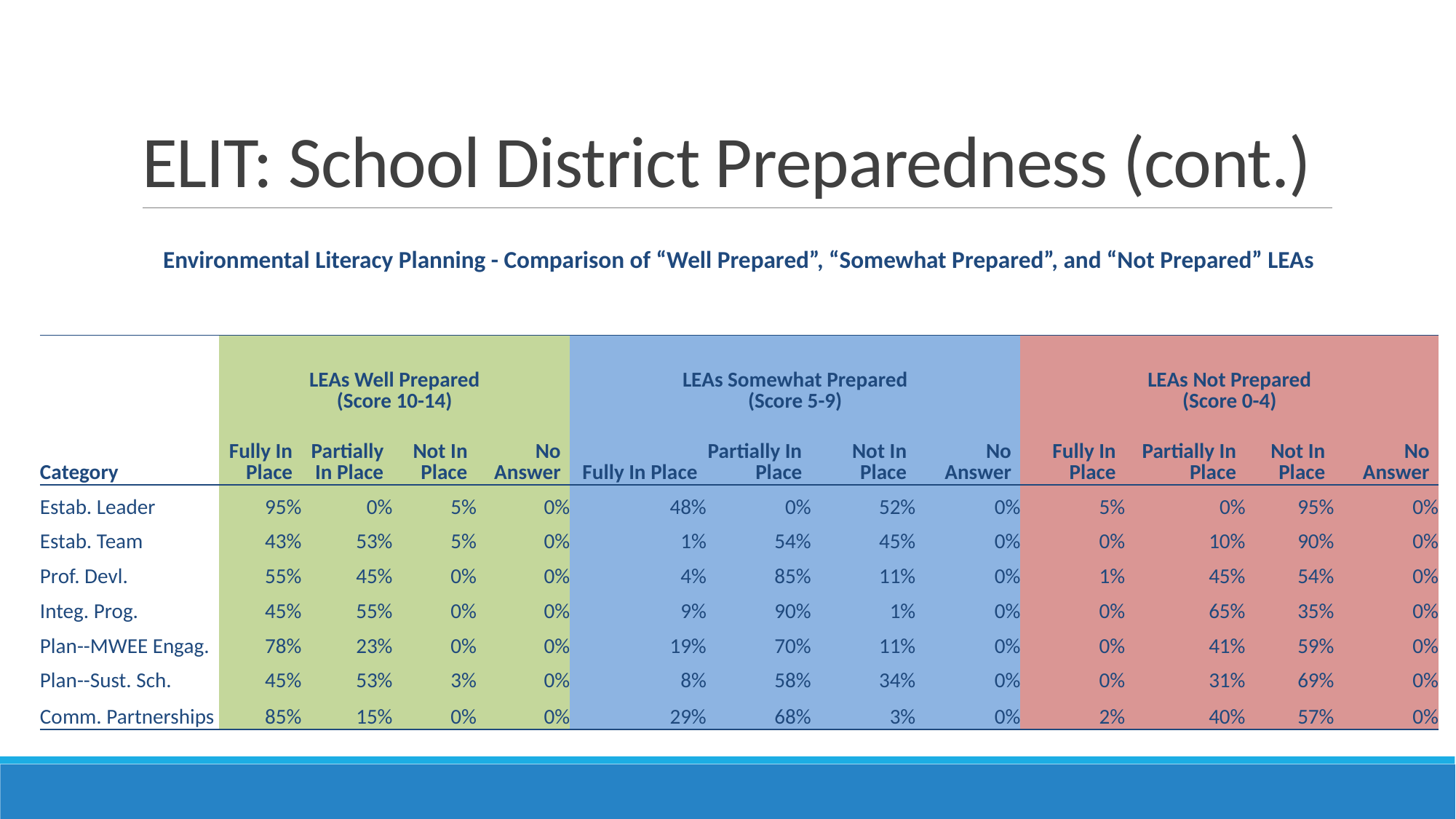

# ELIT: School District Preparedness (cont.)
| Environmental Literacy Planning - Comparison of “Well Prepared”, “Somewhat Prepared”, and “Not Prepared” LEAs |  |  |  |  |  |  |  |  |  |  |  |  |  |  |  |
| --- | --- | --- | --- | --- | --- | --- | --- | --- | --- | --- | --- | --- | --- | --- | --- |
|  |  |  |  |  |  |  |  |  |  |  |  |  |  |  |  |
| Category | LEAs Well Prepared (Score 10-14) |  |  |  |  |  | LEAs Somewhat Prepared (Score 5-9) |  |  |  | LEAs Not Prepared (Score 0-4) |  |  |  |  |
|  | Fully In Place |  | Partially In Place | Not In Place | No Answer |  | Fully In Place | Partially In Place | Not In Place | No Answer | Fully In Place | Partially In Place |  | Not In Place | No Answer |
| Estab. Leader | 95% |  | 0% | 5% | 0% |  | 48% | 0% | 52% | 0% | 5% | 0% |  | 95% | 0% |
| Estab. Team | 43% |  | 53% | 5% | 0% |  | 1% | 54% | 45% | 0% | 0% | 10% |  | 90% | 0% |
| Prof. Devl. | 55% |  | 45% | 0% | 0% |  | 4% | 85% | 11% | 0% | 1% | 45% |  | 54% | 0% |
| Integ. Prog. | 45% |  | 55% | 0% | 0% |  | 9% | 90% | 1% | 0% | 0% | 65% |  | 35% | 0% |
| Plan--MWEE Engag. | 78% |  | 23% | 0% | 0% |  | 19% | 70% | 11% | 0% | 0% | 41% |  | 59% | 0% |
| Plan--Sust. Sch. | 45% |  | 53% | 3% | 0% |  | 8% | 58% | 34% | 0% | 0% | 31% |  | 69% | 0% |
| Comm. Partnerships | 85% |  | 15% | 0% | 0% |  | 29% | 68% | 3% | 0% | 2% | 40% |  | 57% | 0% |